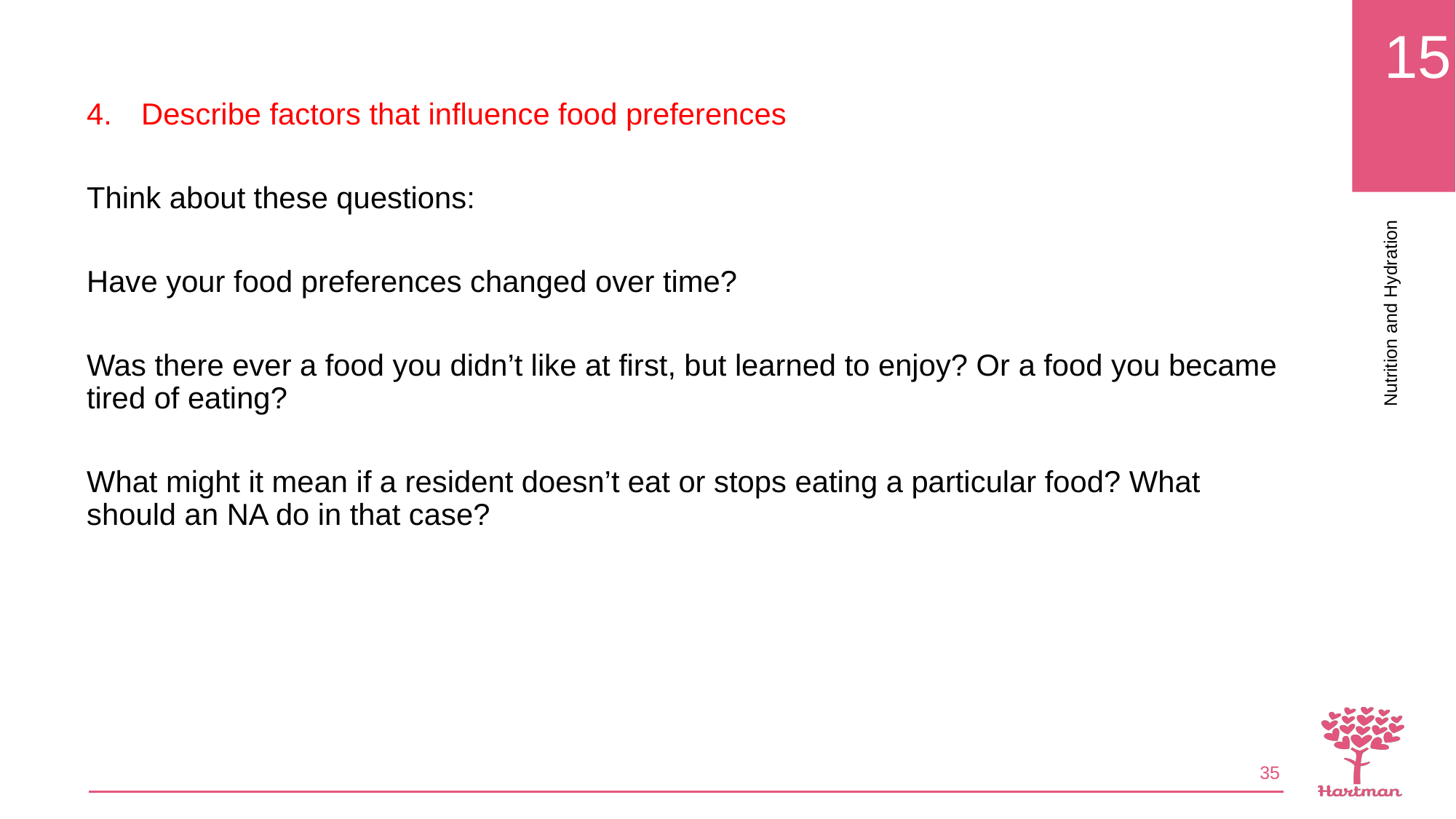

Describe factors that influence food preferences

Think about these questions:

Have your food preferences changed over time?

Was there ever a food you didn’t like at first, but learned to enjoy? Or a food you became tired of eating?

What might it mean if a resident doesn’t eat or stops eating a particular food? What should an NA do in that case?

35